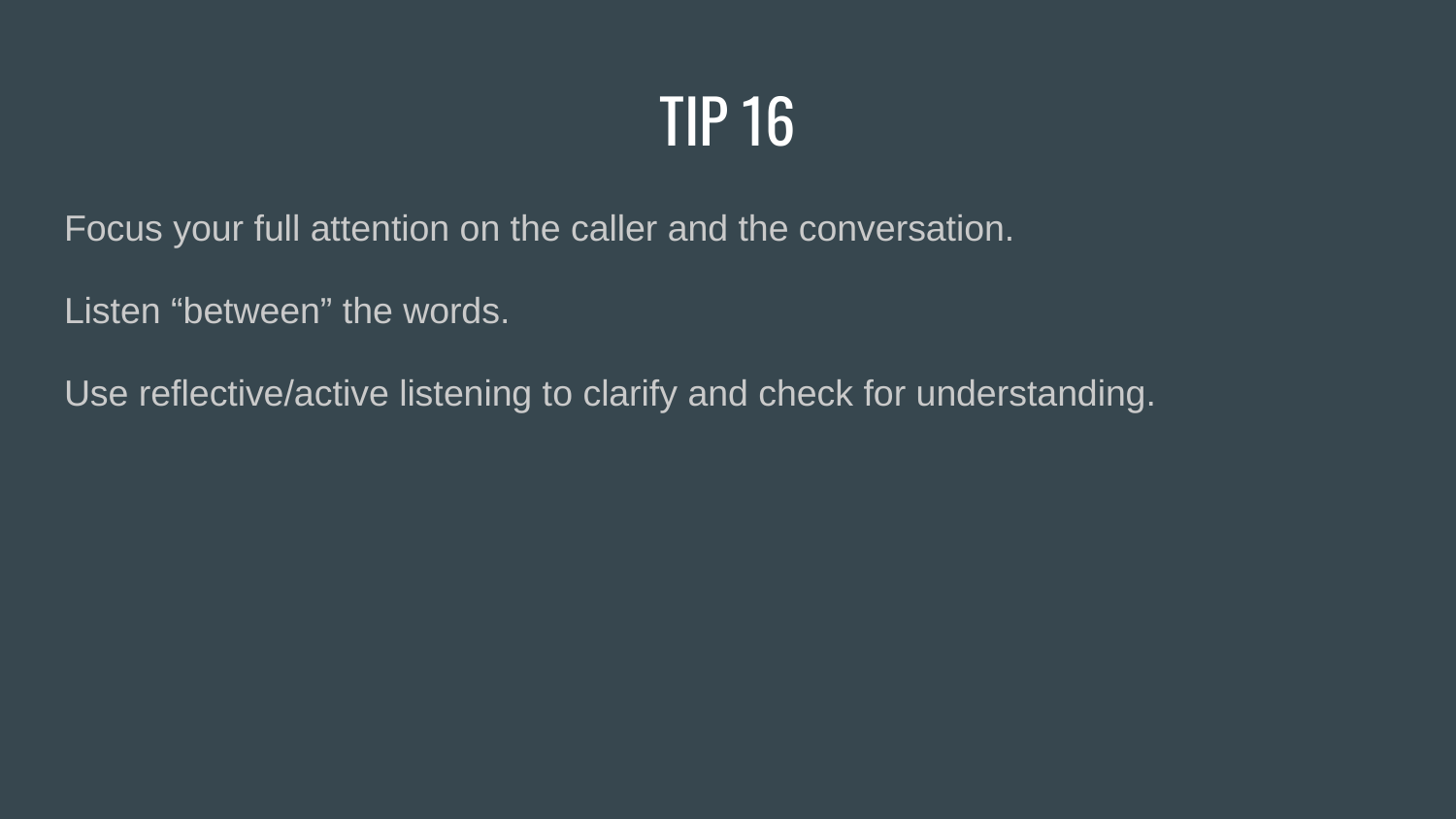

# TIP 16
Focus your full attention on the caller and the conversation.
Listen “between” the words.
Use reflective/active listening to clarify and check for understanding.